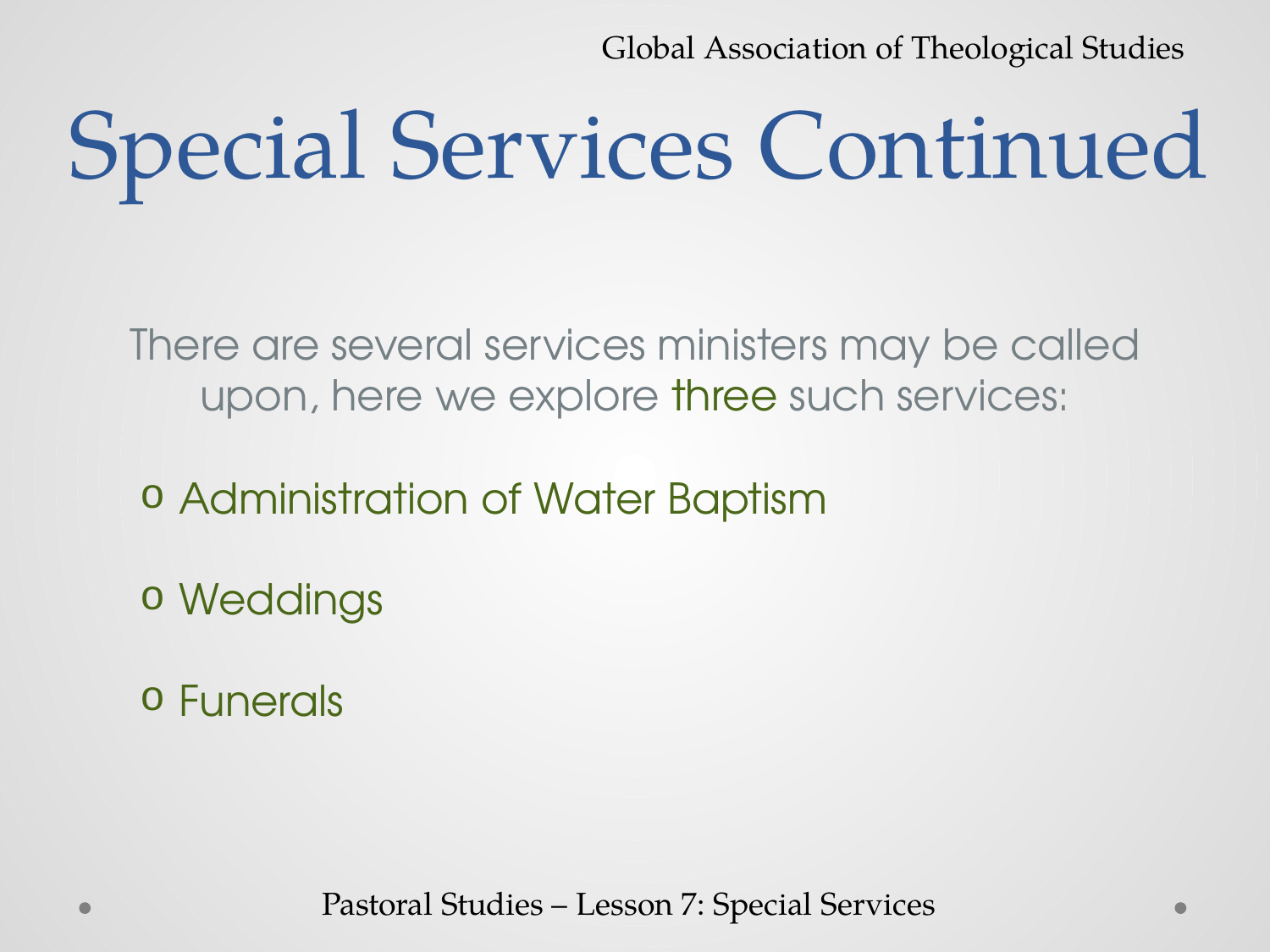

# Special Services Continued
Global Association of Theological Studies

There are several services ministers may be called upon, here we explore three such services:

Administration of Water Baptism

Weddings

Funerals
Pastoral Studies – Lesson 7: Special Services